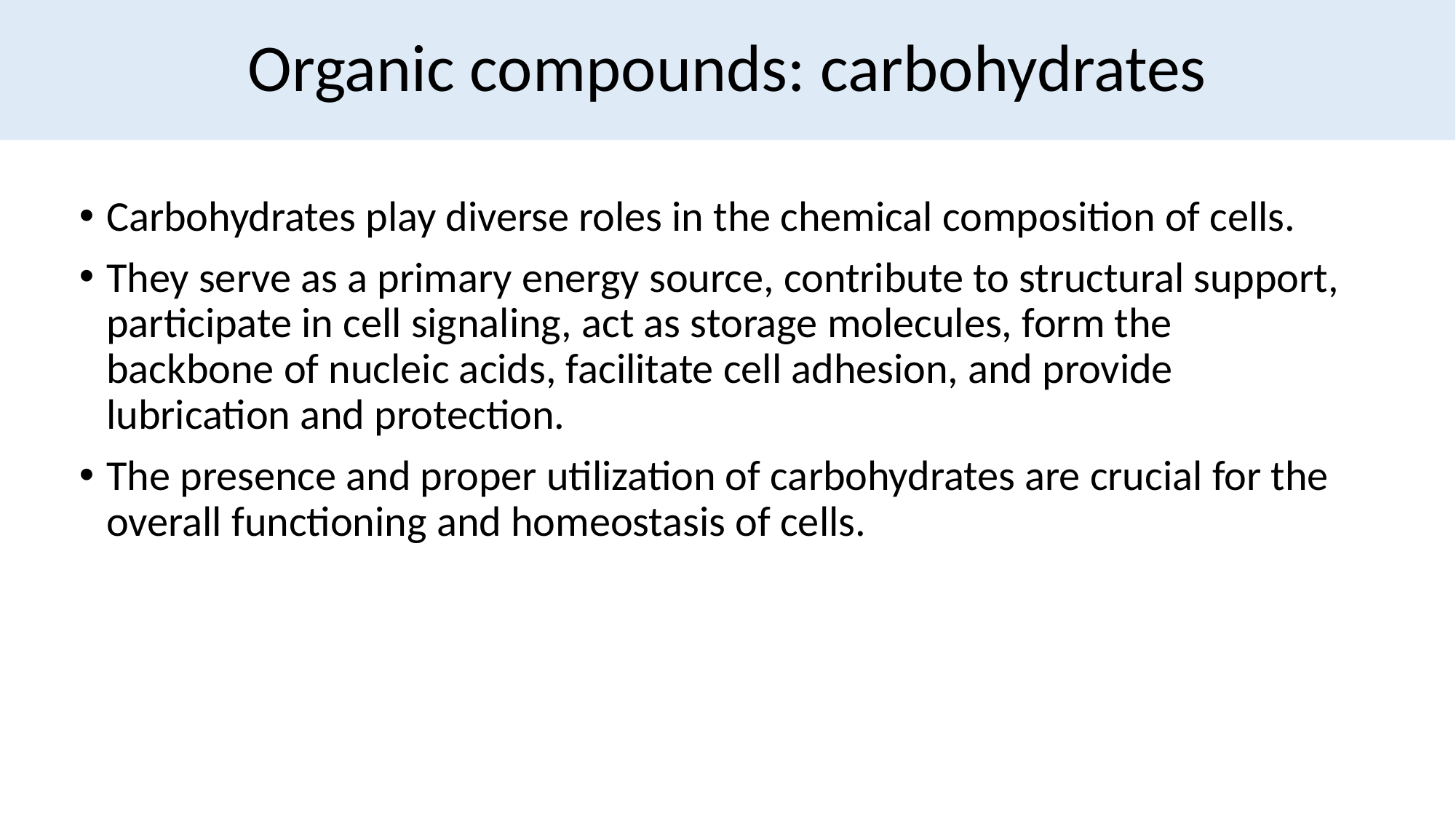

# Organic compounds: carbohydrates
Carbohydrates play diverse roles in the chemical composition of cells.
They serve as a primary energy source, contribute to structural support, participate in cell signaling, act as storage molecules, form the backbone of nucleic acids, facilitate cell adhesion, and provide lubrication and protection.
The presence and proper utilization of carbohydrates are crucial for the overall functioning and homeostasis of cells.